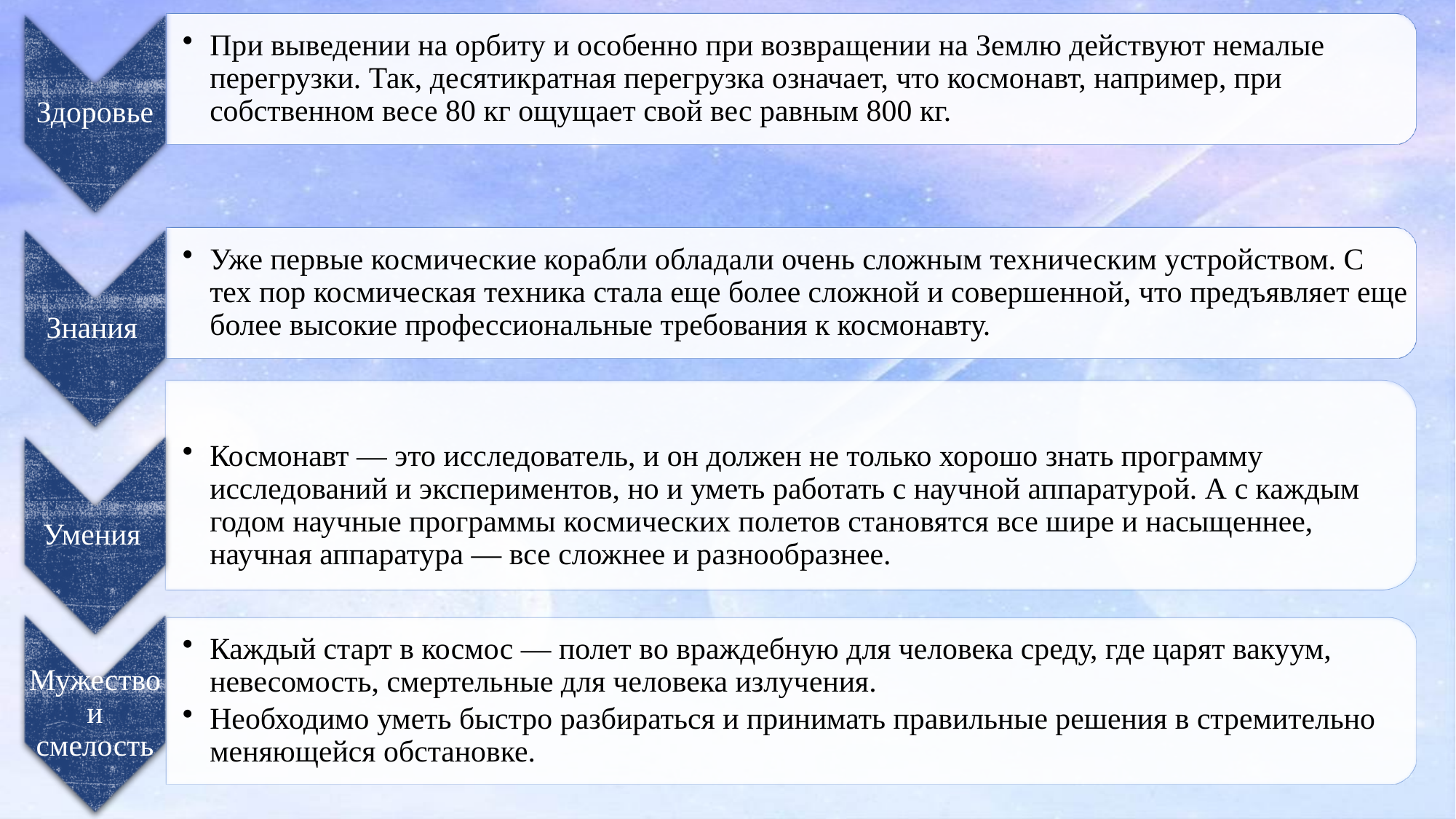

Здоровье
При выведении на орбиту и особенно при возвращении на Землю действуют немалые перегрузки. Так, десятикратная перегрузка означает, что космонавт, например, при собственном весе 80 кг ощущает свой вес равным 800 кг.
Мужество и смелость

Космонавт — это исследователь, и он должен не только хорошо знать программу исследований и экспериментов, но и уметь работать с научной аппаратурой. А с каждым годом научные программы космических полетов становятся все шире и насыщеннее, научная аппаратура — все сложнее и разнообразнее.
Умения
Каждый старт в космос — полет во враждебную для человека среду, где царят вакуум, невесомость, смертельные для человека излучения.
Необходимо уметь быстро разбираться и принимать правильные решения в стремительно меняющейся обстановке.
Знания
Уже первые космические корабли обладали очень сложным техническим устройством. С тех пор космическая техника стала еще более сложной и совершенной, что предъявляет еще более высокие профессиональные требования к космонавту.